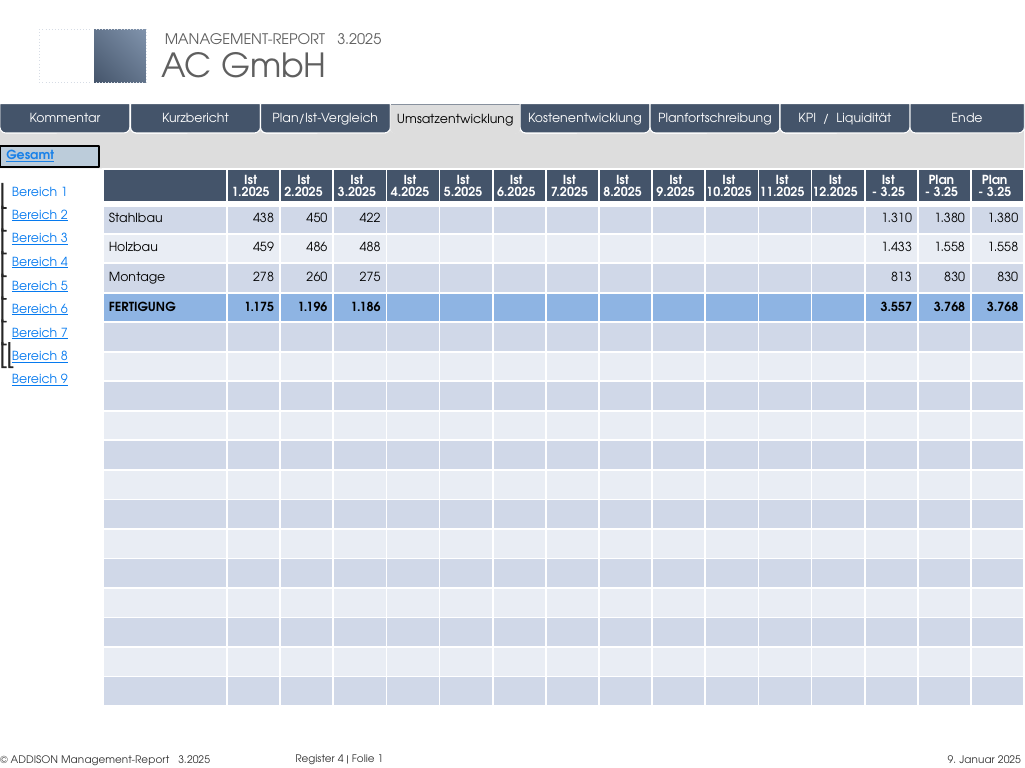

|  |  |  |  |  |  |
| --- | --- | --- | --- | --- | --- |
Eigene Folien

|  | Ist 1.2025 | Ist 2.2025 | Ist 3.2025 | Ist 4.2025 | Ist 5.2025 | Ist 6.2025 | Ist 7.2025 | Ist 8.2025 | Ist 9.2025 | Ist 10.2025 | Ist 11.2025 | Ist 12.2025 | Ist - 3.25 | Plan - 3.25 | Plan - 3.25 |
| --- | --- | --- | --- | --- | --- | --- | --- | --- | --- | --- | --- | --- | --- | --- | --- |
| Stahlbau | 438 | 450 | 422 |  |  |  |  |  |  |  |  |  | 1.310 | 1.380 | 1.380 |
| Holzbau | 459 | 486 | 488 |  |  |  |  |  |  |  |  |  | 1.433 | 1.558 | 1.558 |
| Montage | 278 | 260 | 275 |  |  |  |  |  |  |  |  |  | 813 | 830 | 830 |
| FERTIGUNG | 1.175 | 1.196 | 1.186 |  |  |  |  |  |  |  |  |  | 3.557 | 3.768 | 3.768 |
|  |  |  |  |  |  |  |  |  |  |  |  |  |  |  |  |
|  |  |  |  |  |  |  |  |  |  |  |  |  |  |  |  |
|  |  |  |  |  |  |  |  |  |  |  |  |  |  |  |  |
|  |  |  |  |  |  |  |  |  |  |  |  |  |  |  |  |
|  |  |  |  |  |  |  |  |  |  |  |  |  |  |  |  |
|  |  |  |  |  |  |  |  |  |  |  |  |  |  |  |  |
|  |  |  |  |  |  |  |  |  |  |  |  |  |  |  |  |
|  |  |  |  |  |  |  |  |  |  |  |  |  |  |  |  |
|  |  |  |  |  |  |  |  |  |  |  |  |  |  |  |  |
|  |  |  |  |  |  |  |  |  |  |  |  |  |  |  |  |
|  |  |  |  |  |  |  |  |  |  |  |  |  |  |  |  |
|  |  |  |  |  |  |  |  |  |  |  |  |  |  |  |  |
|  |  |  |  |  |  |  |  |  |  |  |  |  |  |  |  |
# Register 4 | Folie 1